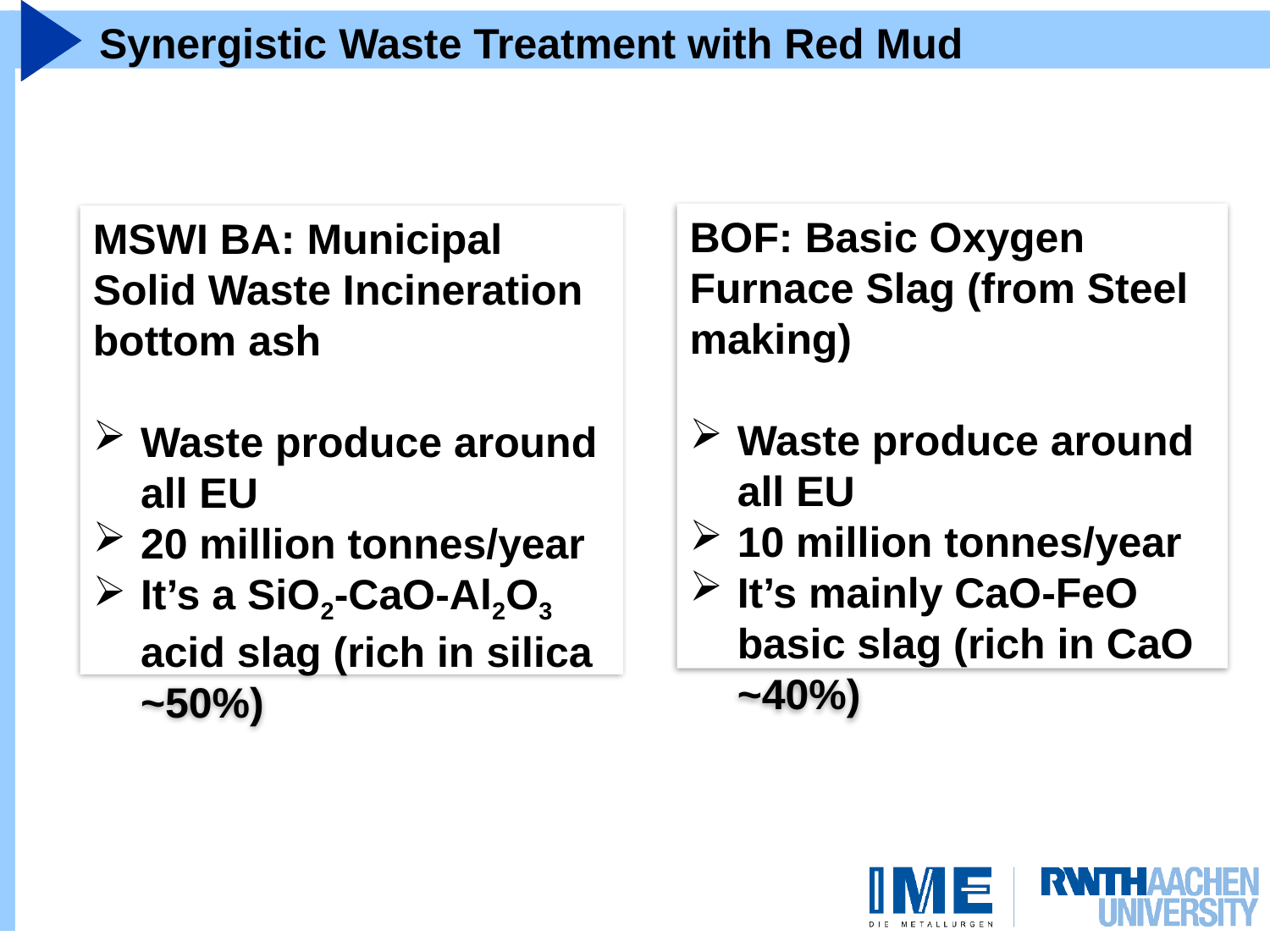

# Synergistic Waste Treatment with Red Mud
BOF: Basic Oxygen Furnace Slag (from Steel making)

Waste produce around all EU
10 million tonnes/year
It’s mainly CaO-FeO basic slag (rich in CaO ~40%)

MSWI BA: Municipal Solid Waste Incineration bottom ash

Waste produce around all EU
20 million tonnes/year
It’s a SiO2-CaO-Al2O3 acid slag (rich in silica ~50%)